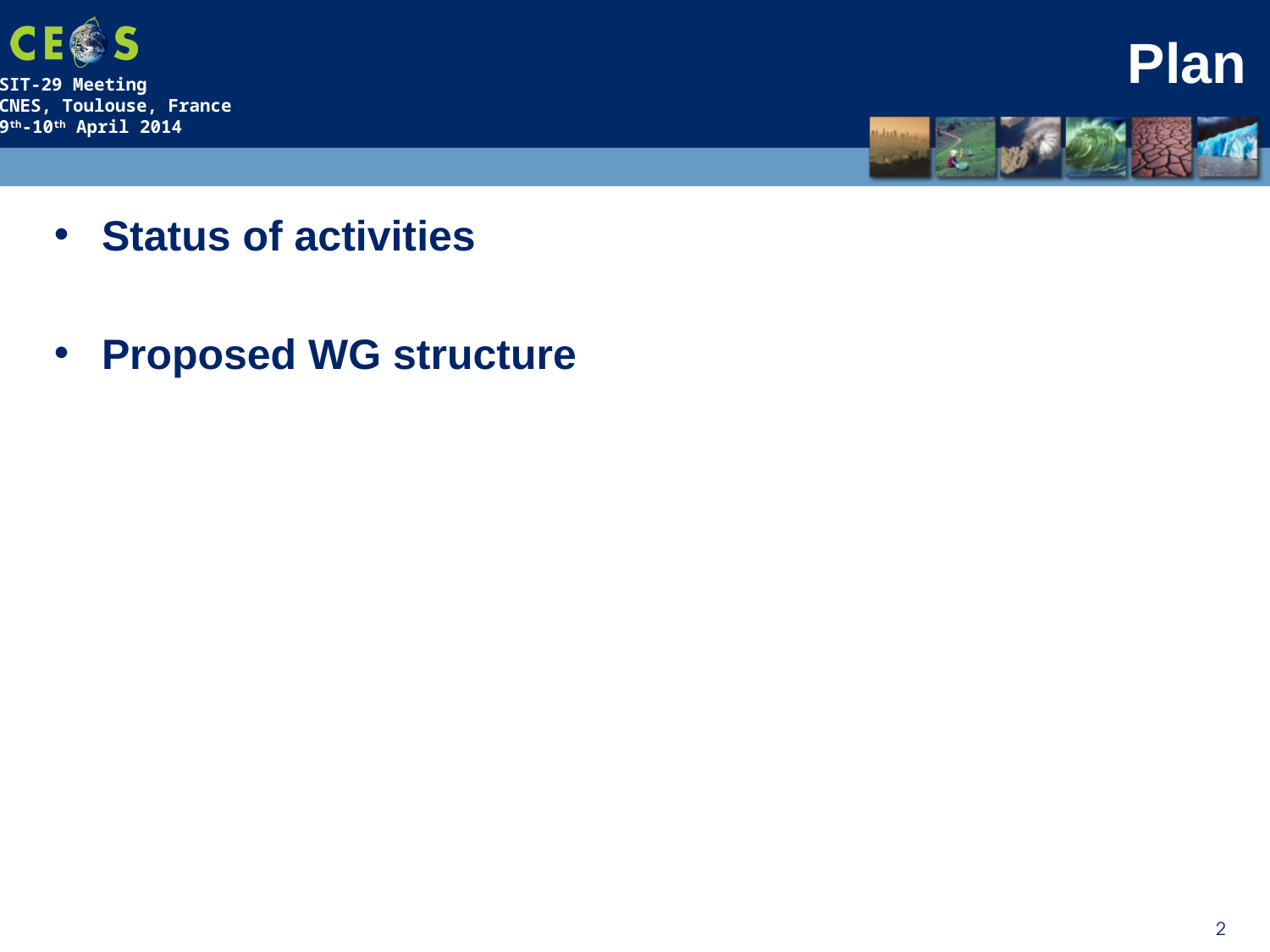

# Plan
Status of activities

Proposed WG structure